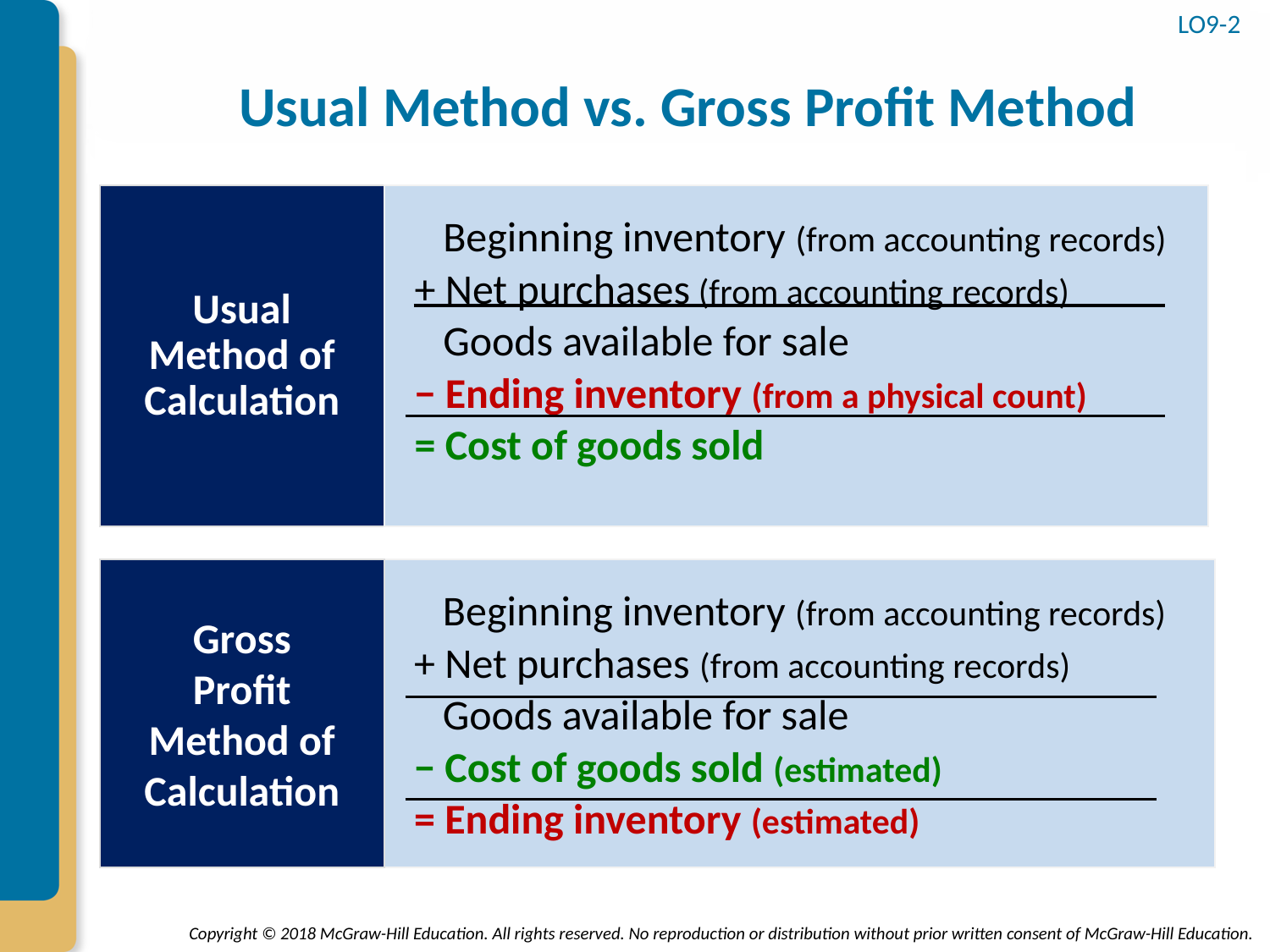

# Usual Method vs. Gross Profit Method
LO9-2
Usual Method of Calculation
   Beginning inventory (from accounting records)
+ Net purchases (from accounting records)
   Goods available for sale
− Ending inventory (from a physical count)
= Cost of goods sold
Gross Profit Method of Calculation
   Beginning inventory (from accounting records)
+ Net purchases (from accounting records)
   Goods available for sale
− Cost of goods sold (estimated)
= Ending inventory (estimated)